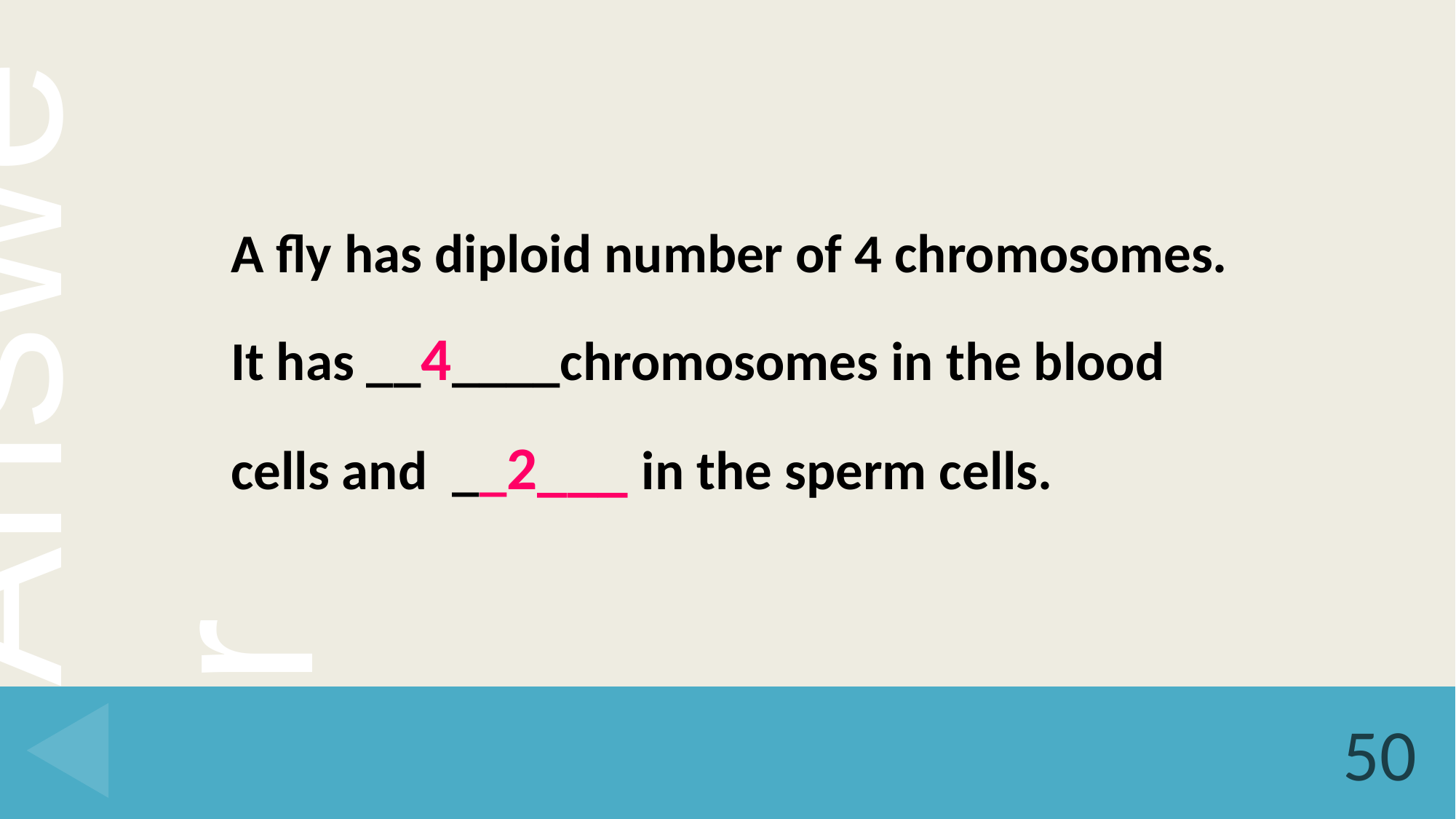

A fly has diploid number of 4 chromosomes.
It has __4____chromosomes in the blood cells and  __2___ in the sperm cells.
50